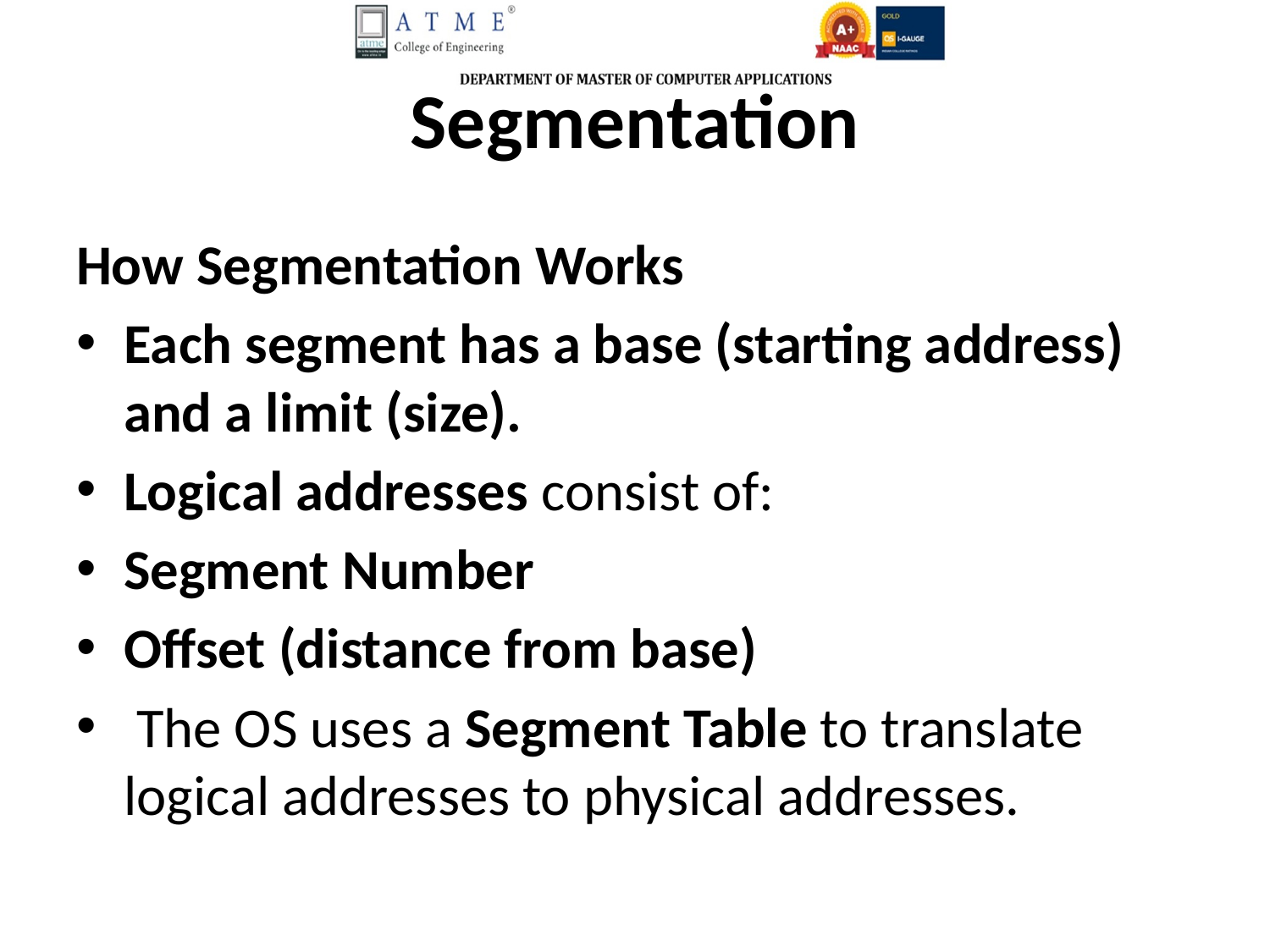

# Segmentation
How Segmentation Works
Each segment has a base (starting address) and a limit (size).
Logical addresses consist of:
Segment Number
Offset (distance from base)
 The OS uses a Segment Table to translate logical addresses to physical addresses.